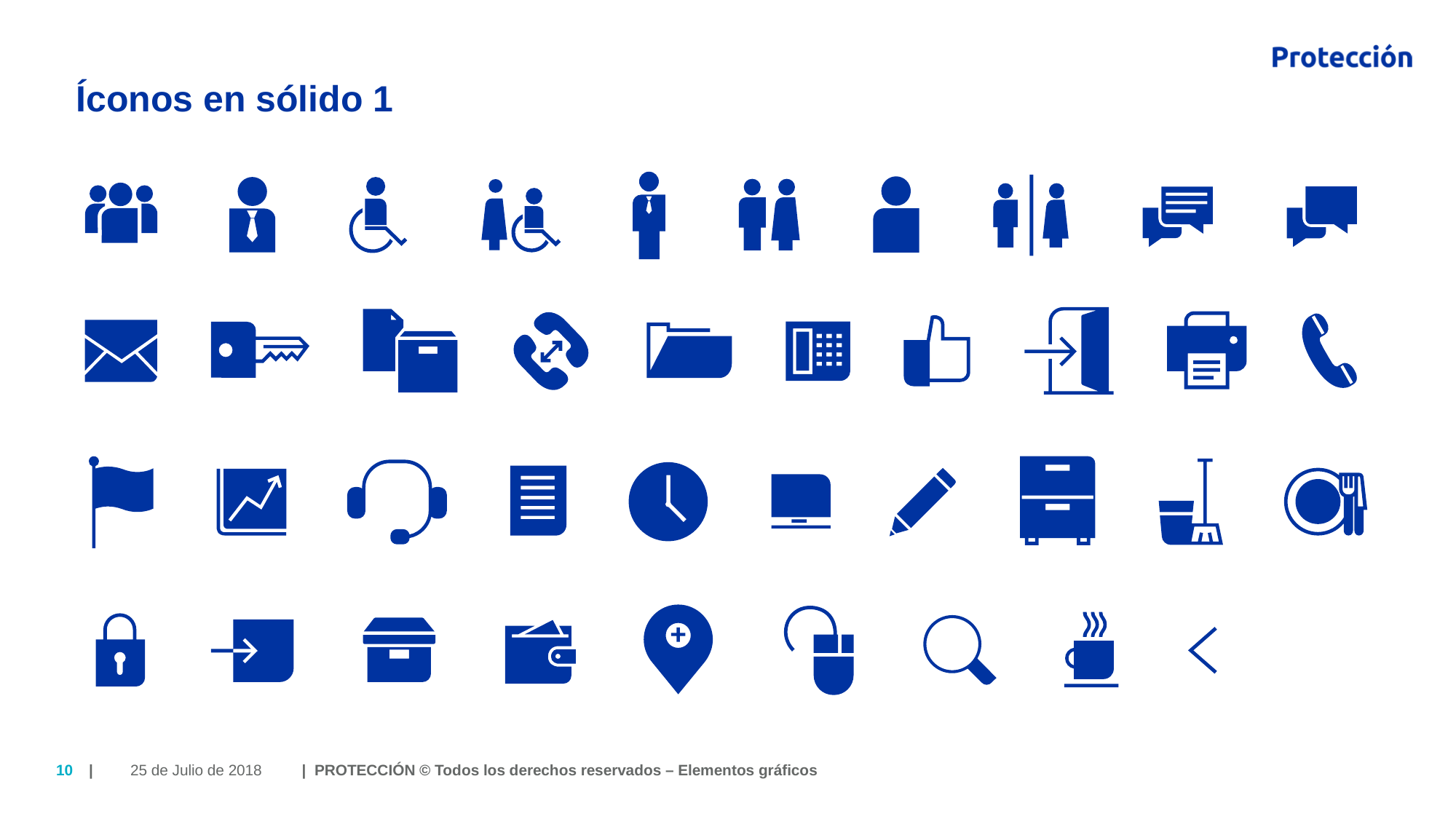

# Íconos en sólido 1

25 de Julio de 2018
10
|                                                  |  PROTECCIÓN © Todos los derechos reservados – Elementos gráficos